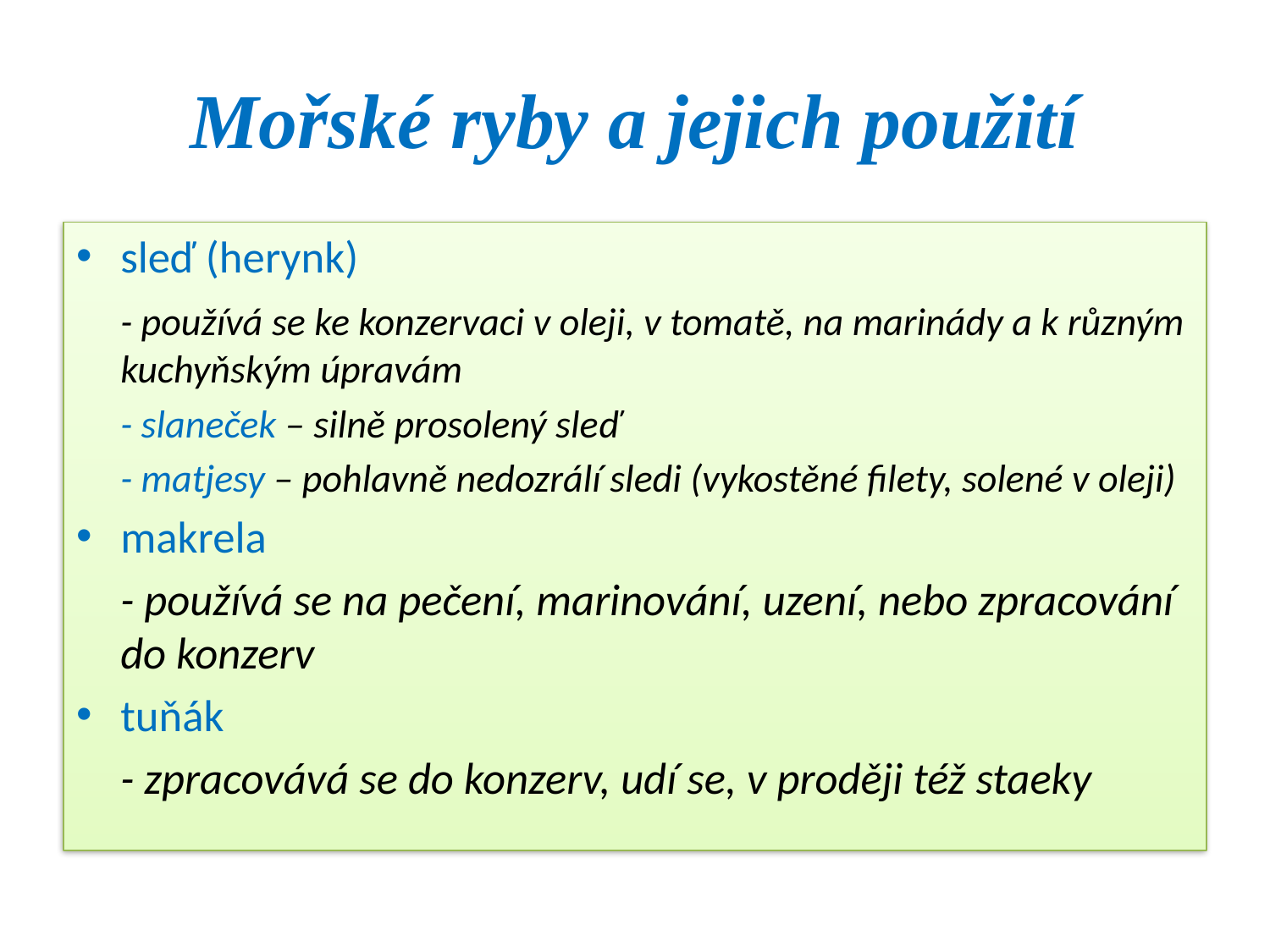

# Mořské ryby a jejich použití
sleď (herynk)
	- používá se ke konzervaci v oleji, v tomatě, na marinády a k různým kuchyňským úpravám
	- slaneček – silně prosolený sleď
	- matjesy – pohlavně nedozrálí sledi (vykostěné filety, solené v oleji)
makrela
	- používá se na pečení, marinování, uzení, nebo zpracování do konzerv
tuňák
	- zpracovává se do konzerv, udí se, v proději též staeky